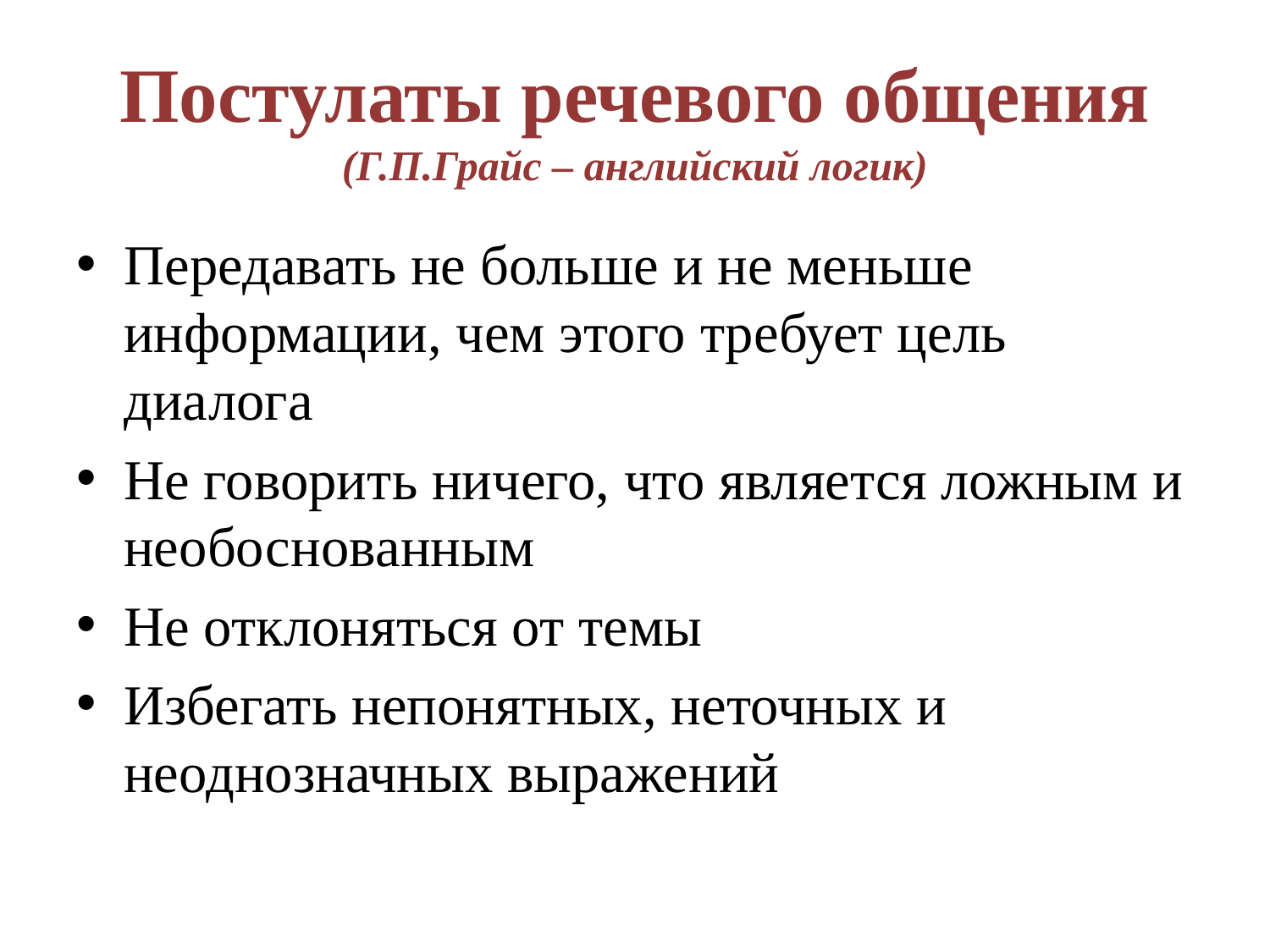

# Постулаты речевого общения (Г.П.Грайс – английский логик)
Передавать не больше и не меньше информации, чем этого требует цель диалога
Не говорить ничего, что является ложным и необоснованным
Не отклоняться от темы
Избегать непонятных, неточных и неоднозначных выражений